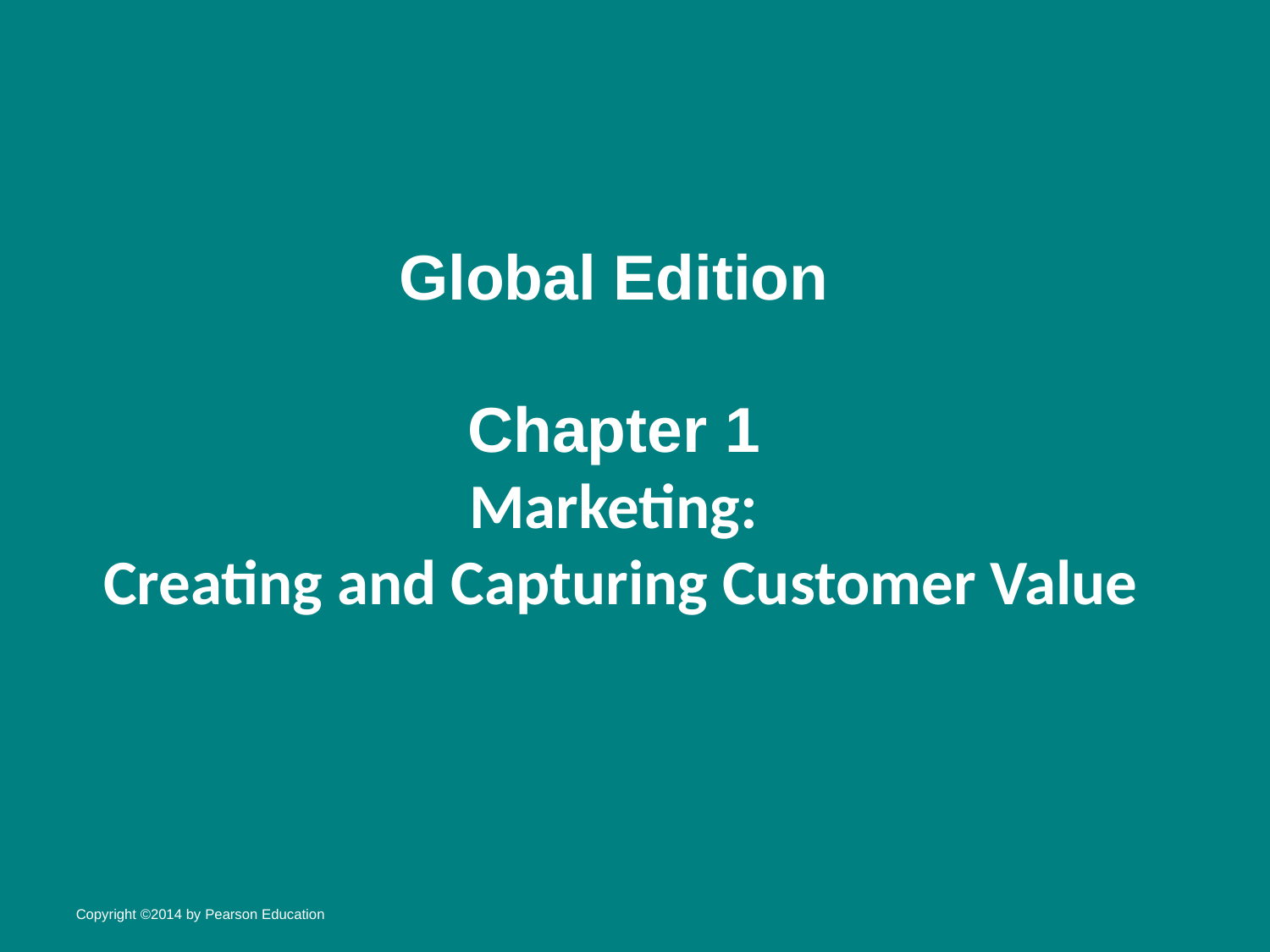

# Global Edition Chapter 1 Marketing: Creating and Capturing Customer Value
Copyright ©2014 by Pearson Education